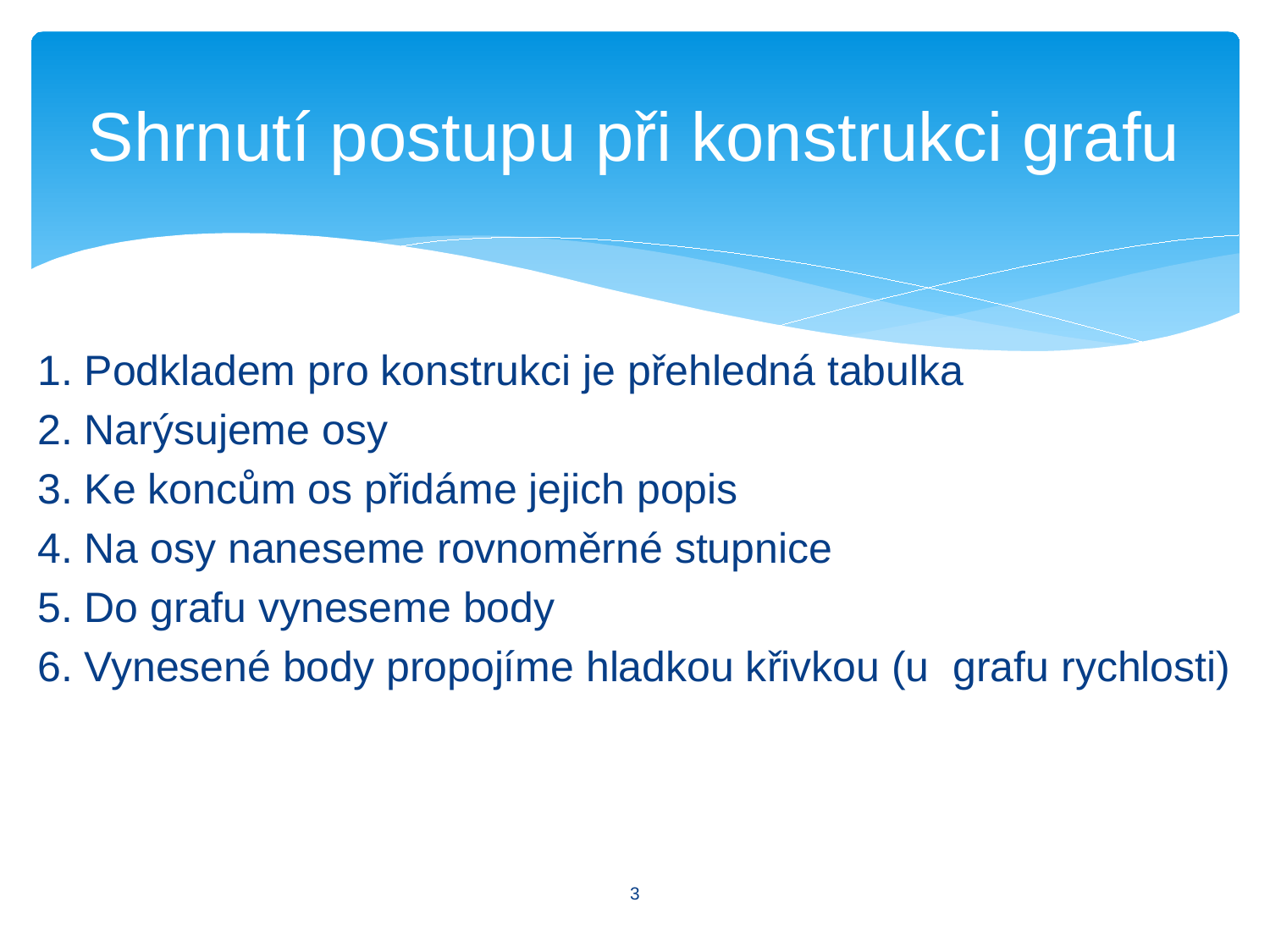

# Shrnutí postupu při konstrukci grafu
1. Podkladem pro konstrukci je přehledná tabulka
2. Narýsujeme osy
3. Ke koncům os přidáme jejich popis
4. Na osy naneseme rovnoměrné stupnice
5. Do grafu vyneseme body
6. Vynesené body propojíme hladkou křivkou (u  grafu rychlosti)

3